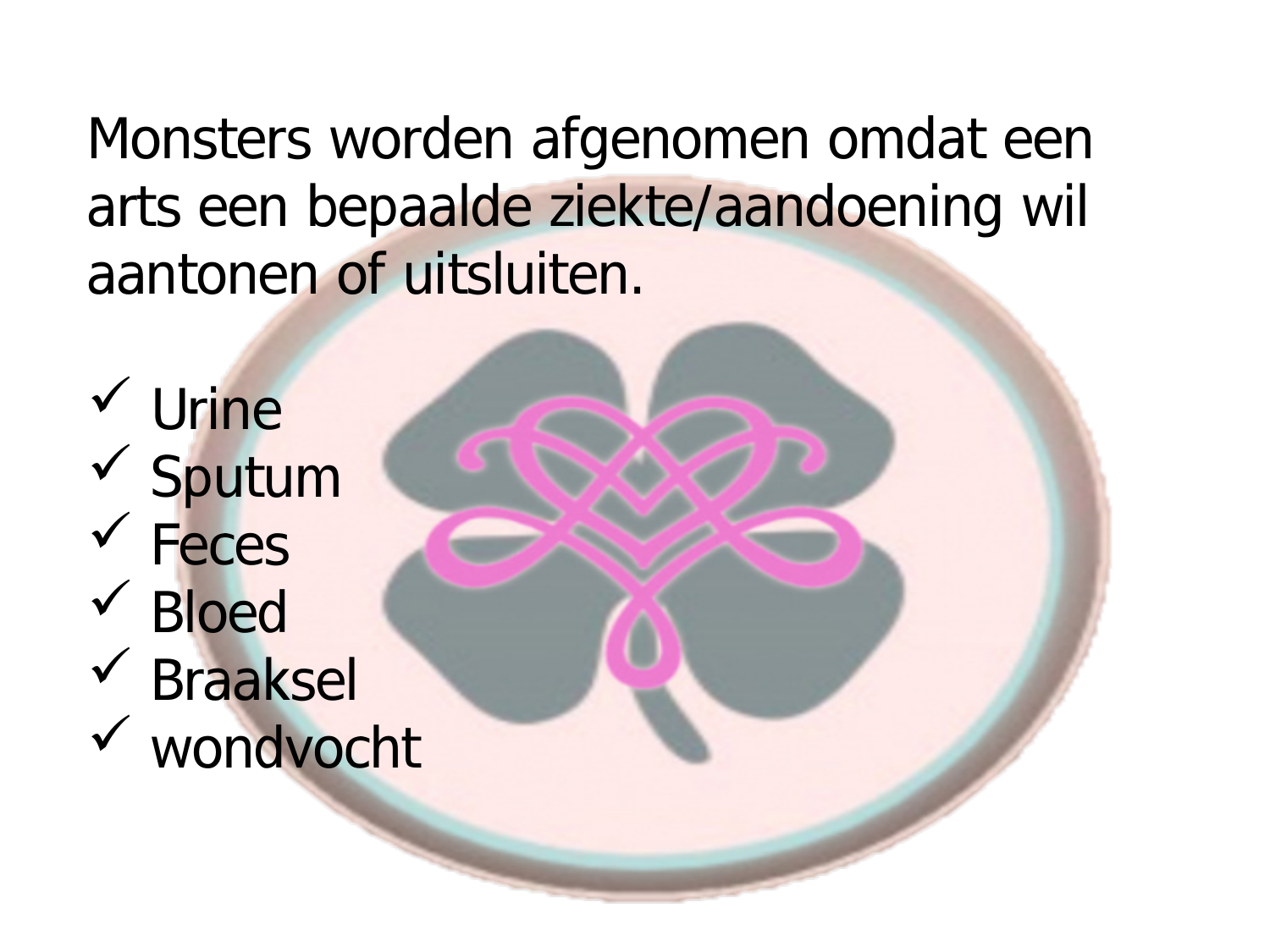

Monsters worden afgenomen omdat een arts een bepaalde ziekte/aandoening wil aantonen of uitsluiten.

Urine
Sputum
Feces
Bloed
Braaksel
wondvocht